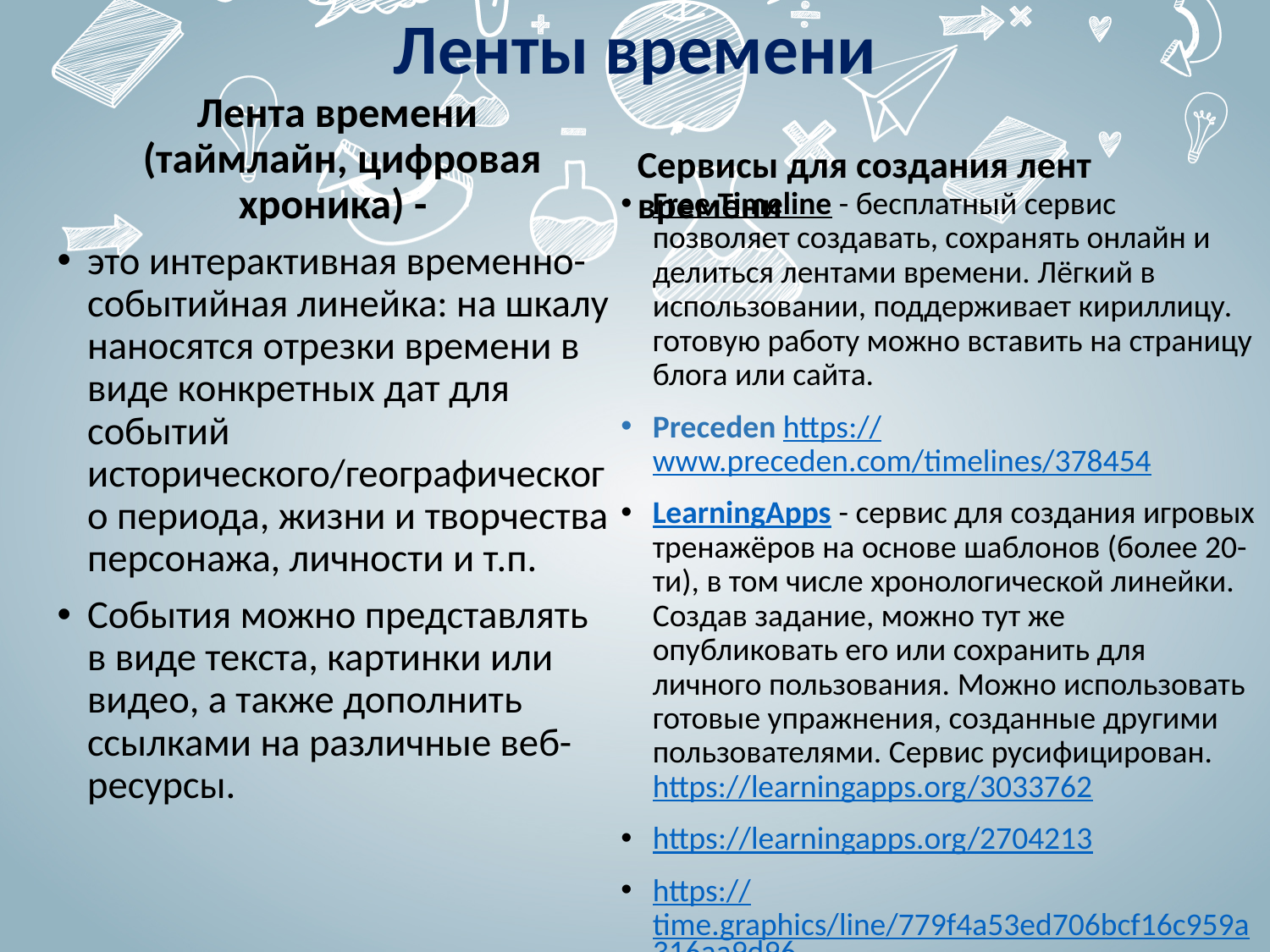

# Ленты времени
Лента времени
 (таймлайн, цифровая хроника) -

Сервисы для создания лент времени

Free-Timeline - бесплатный сервис позволяет создавать, сохранять онлайн и делиться лентами времени. Лёгкий в использовании, поддерживает кириллицу. готовую работу можно вставить на страницу блога или сайта.
Preceden https://www.preceden.com/timelines/378454
LearningApps - сервис для создания игровых тренажёров на основе шаблонов (более 20-ти), в том числе хронологической линейки. Создав задание, можно тут же опубликовать его или сохранить для личного пользования. Можно использовать готовые упражнения, созданные другими пользователями. Сервис русифицирован. https://learningapps.org/3033762
https://learningapps.org/2704213
https://time.graphics/line/779f4a53ed706bcf16c959a316aa9d96

это интерактивная временно-событийная линейка: на шкалу наносятся отрезки времени в виде конкретных дат для событий исторического/географического периода, жизни и творчества персонажа, личности и т.п.
События можно представлять в виде текста, картинки или видео, а также дополнить ссылками на различные веб-ресурсы.